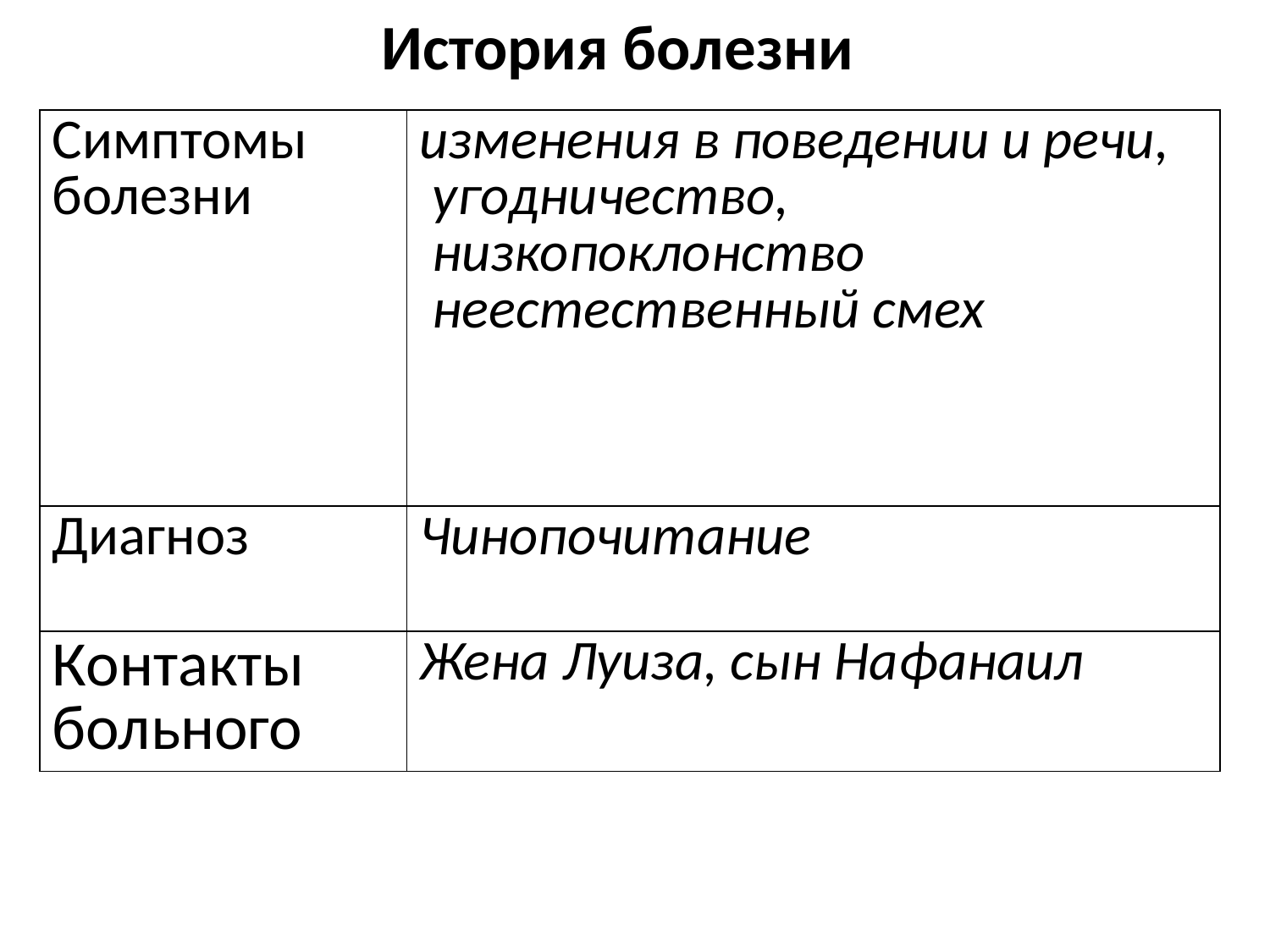

История болезни

| Симптомы болезни | изменения в поведении и речи, угодничество, низкопоклонство неестественный смех |
| --- | --- |
| Диагноз | Чинопочитание |
| Контакты больного | Жена Луиза, сын Нафанаил |